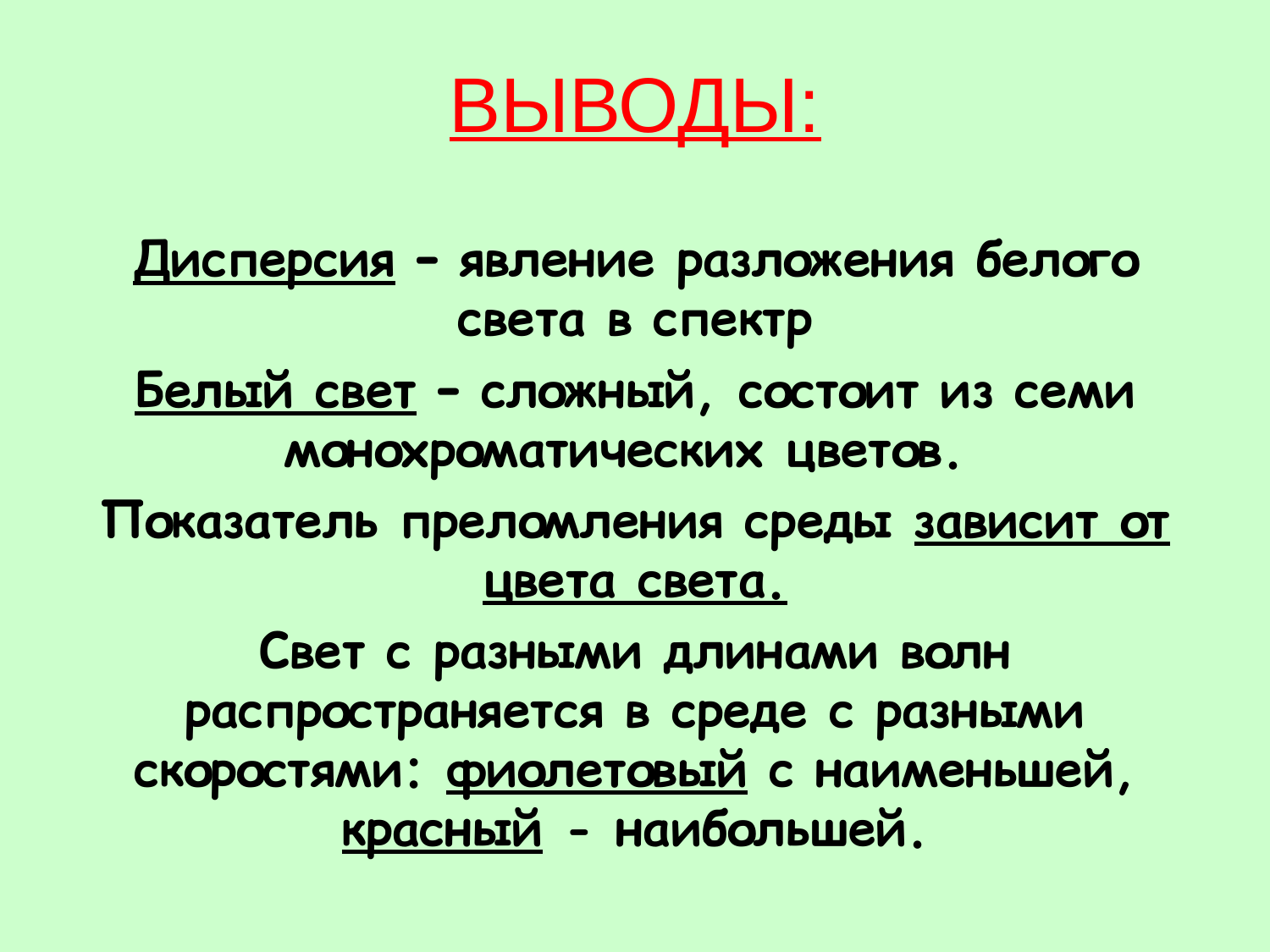

ВЫВОДЫ:
Дисперсия – явление разложения белого света в спектр
Белый свет – сложный, состоит из семи монохроматических цветов.
Показатель преломления среды зависит от цвета света.
Свет с разными длинами волн распространяется в среде с разными скоростями: фиолетовый с наименьшей, красный - наибольшей.